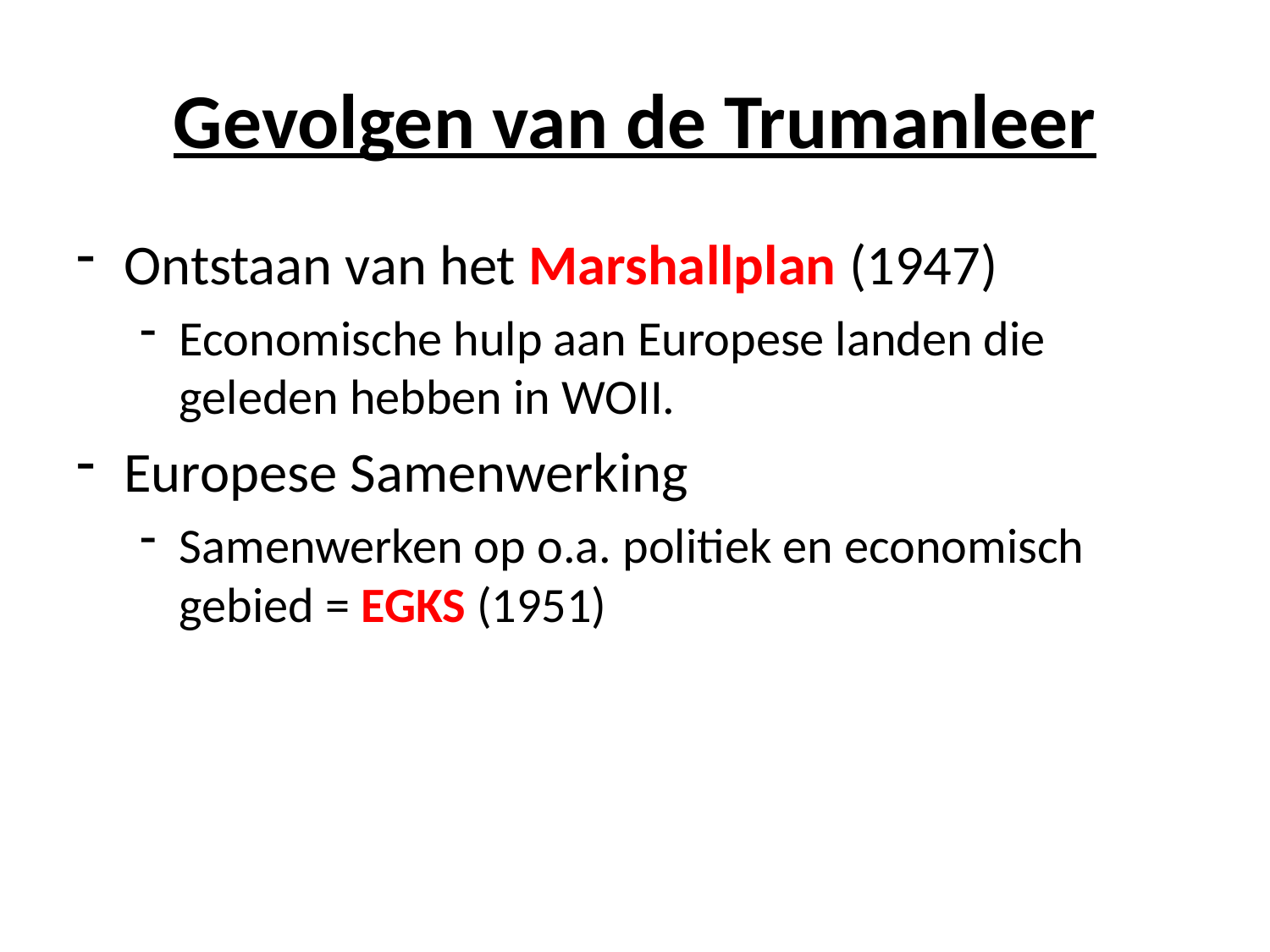

# Gevolgen van de Trumanleer
Ontstaan van het Marshallplan (1947)
Economische hulp aan Europese landen die geleden hebben in WOII.
Europese Samenwerking
Samenwerken op o.a. politiek en economisch gebied = EGKS (1951)